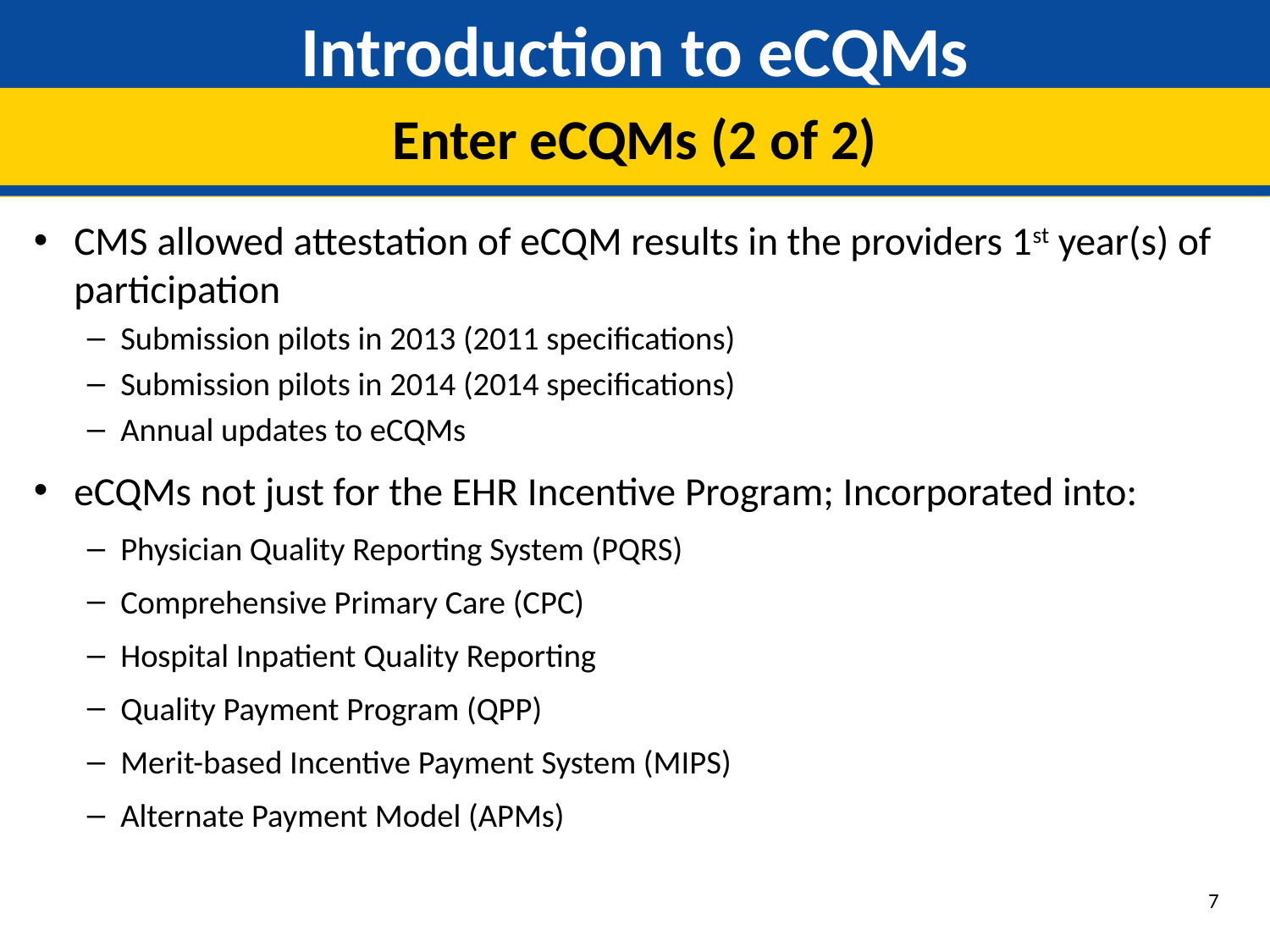

# Introduction to eCQMs
Enter eCQMs (2 of 2)
CMS allowed attestation of eCQM results in the providers 1st year(s) of participation
Submission pilots in 2013 (2011 specifications)
Submission pilots in 2014 (2014 specifications)
Annual updates to eCQMs
eCQMs not just for the EHR Incentive Program; Incorporated into:
Physician Quality Reporting System (PQRS)
Comprehensive Primary Care (CPC)
Hospital Inpatient Quality Reporting
Quality Payment Program (QPP)
Merit-based Incentive Payment System (MIPS)
Alternate Payment Model (APMs)